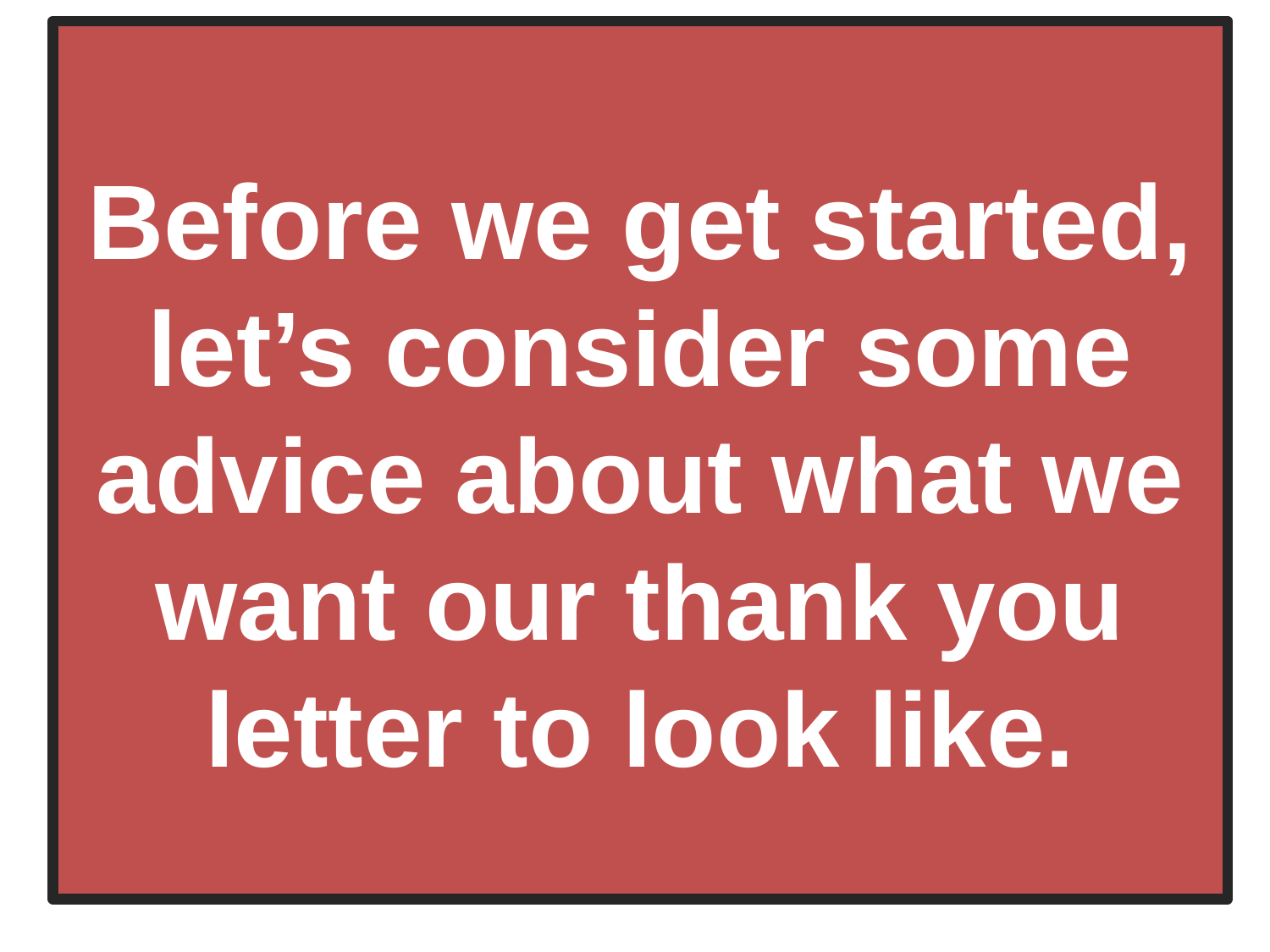

Before we get started, let’s consider some advice about what we want our thank you letter to look like.